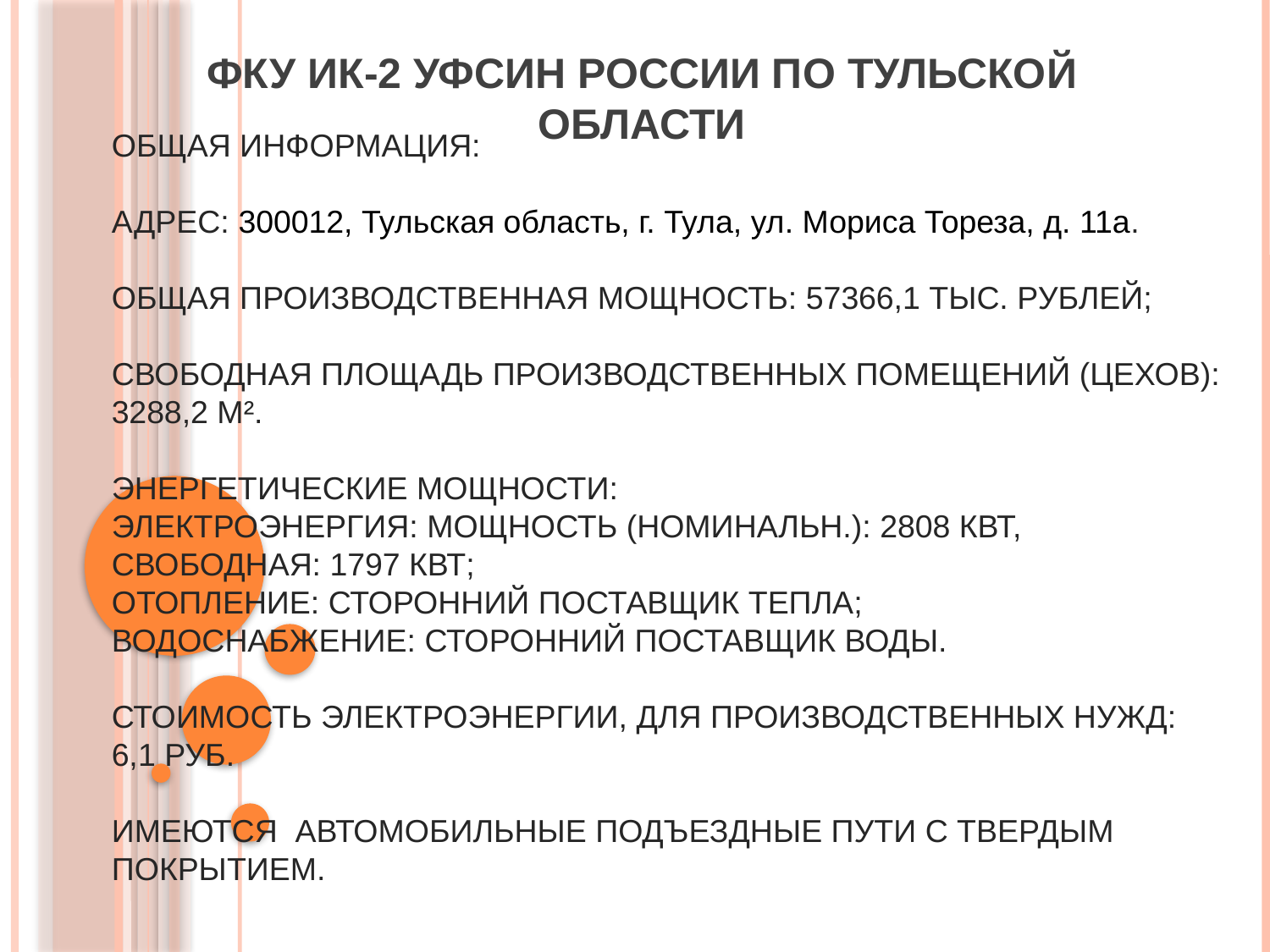

# ФКУ ИК-2 УФСИН России по Тульской области
Общая информация:

Адрес: 300012, Тульская область, г. Тула, ул. Мориса Тореза, д. 11а.

Общая производственная мощность: 57366,1 тыс. рублей;

Свободная площадь производственных помещений (цехов): 3288,2 м².

Энергетические мощности:
Электроэнергия: Мощность (номинальн.): 2808 кВт, свободная: 1797 кВт;
Отопление: сторонний поставщик тепла;
Водоснабжение: сторонний поставщик воды.

Стоимость электроэнергии, для производственных нужд: 6,1 руб.

Имеются  автомобильные подъездные пути с твердым покрытием.